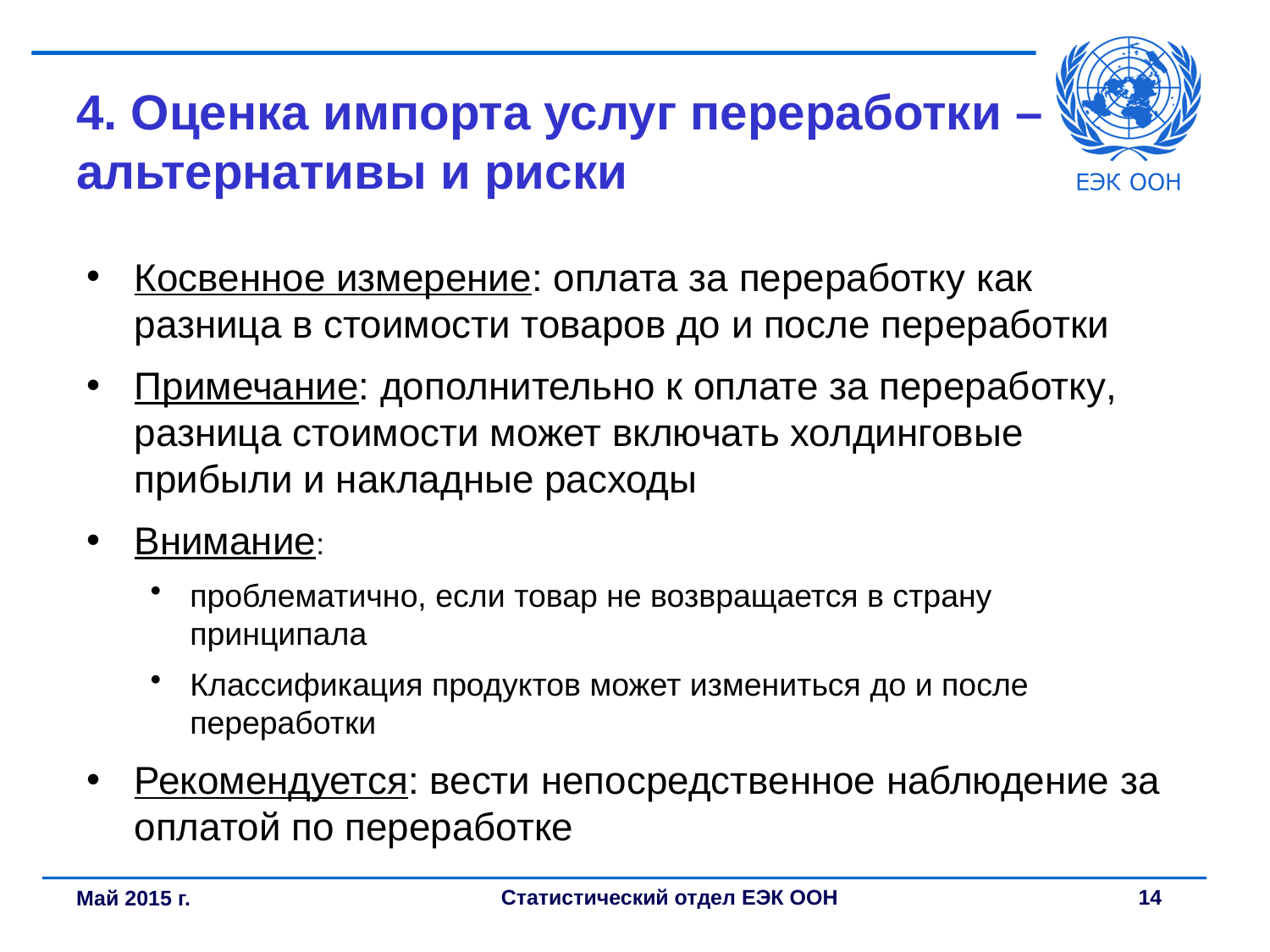

# 4. Оценка импорта услуг переработки – альтернативы и риски
Косвенное измерение: оплата за переработку как разница в стоимости товаров до и после переработки
Примечание: дополнительно к оплате за переработку, разница стоимости может включать холдинговые прибыли и накладные расходы
Внимание:
проблематично, если товар не возвращается в страну принципала
Классификация продуктов может измениться до и после переработки
Рекомендуется: вести непосредственное наблюдение за оплатой по переработке
Май 2015 г.